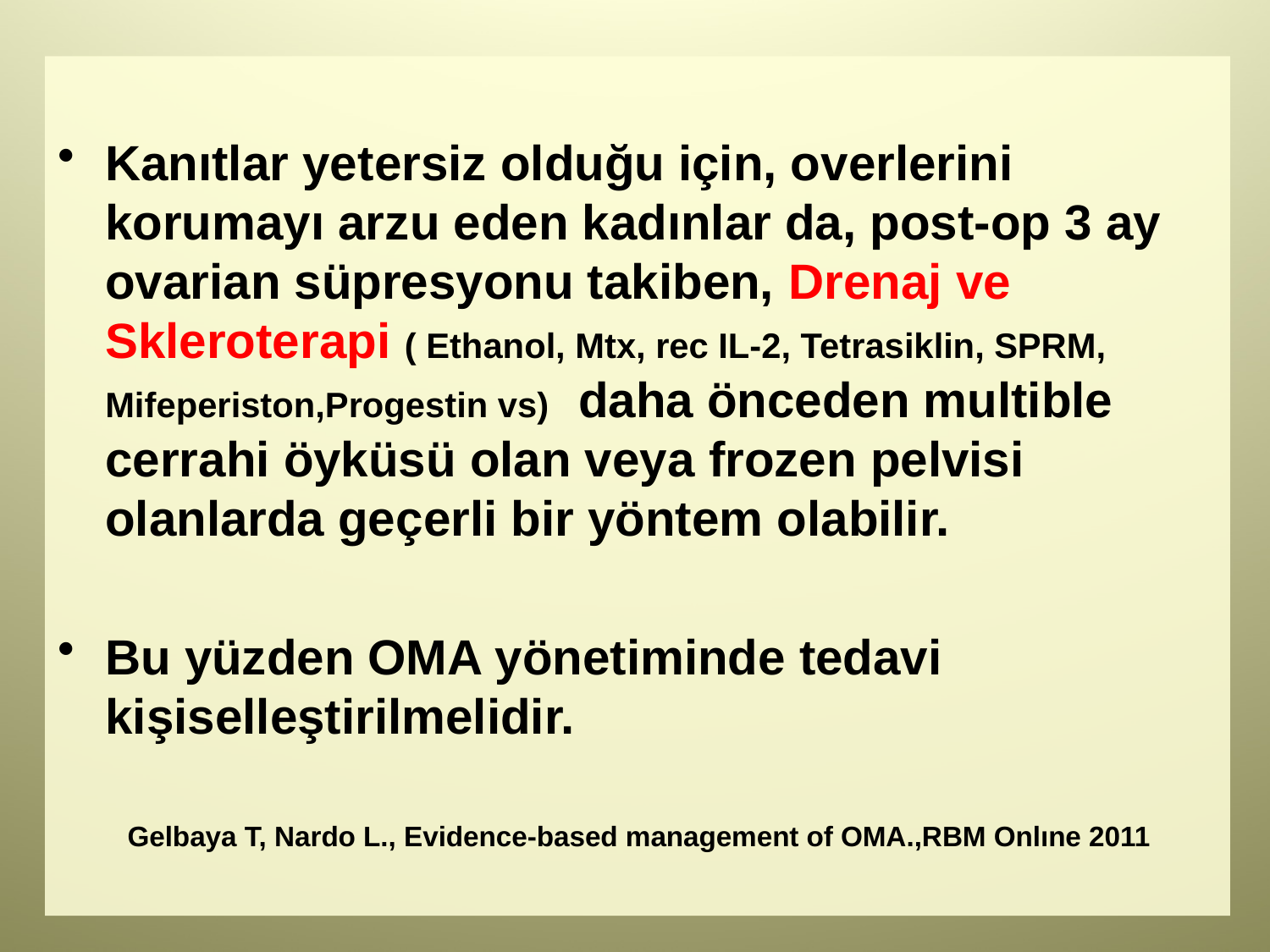

#

Kanıtlar yetersiz olduğu için, overlerini korumayı arzu eden kadınlar da, post-op 3 ay ovarian süpresyonu takiben, Drenaj ve Skleroterapi ( Ethanol, Mtx, rec IL-2, Tetrasiklin, SPRM, Mifeperiston,Progestin vs)   daha önceden multible cerrahi öyküsü olan veya frozen pelvisi olanlarda geçerli bir yöntem olabilir.

Bu yüzden OMA yönetiminde tedavi kişiselleştirilmelidir.

          Gelbaya T, Nardo L., Evidence-based management of OMA.,RBM Onlıne 2011